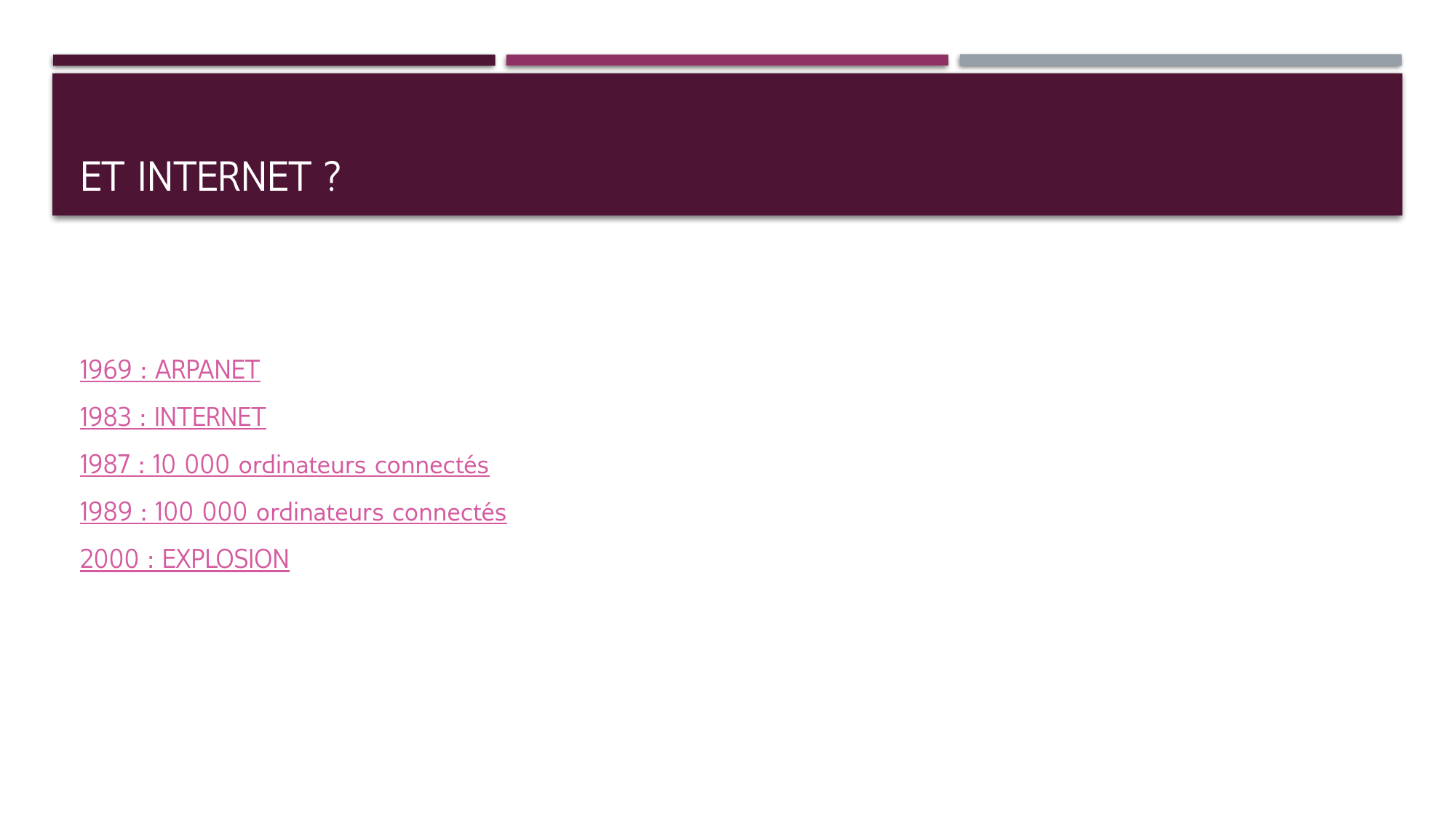

# Et internet ?
1969 : ARPANET
1983 : INTERNET
1987 : 10 000 ordinateurs connectés
1989 : 100 000 ordinateurs connectés
2000 : EXPLOSION